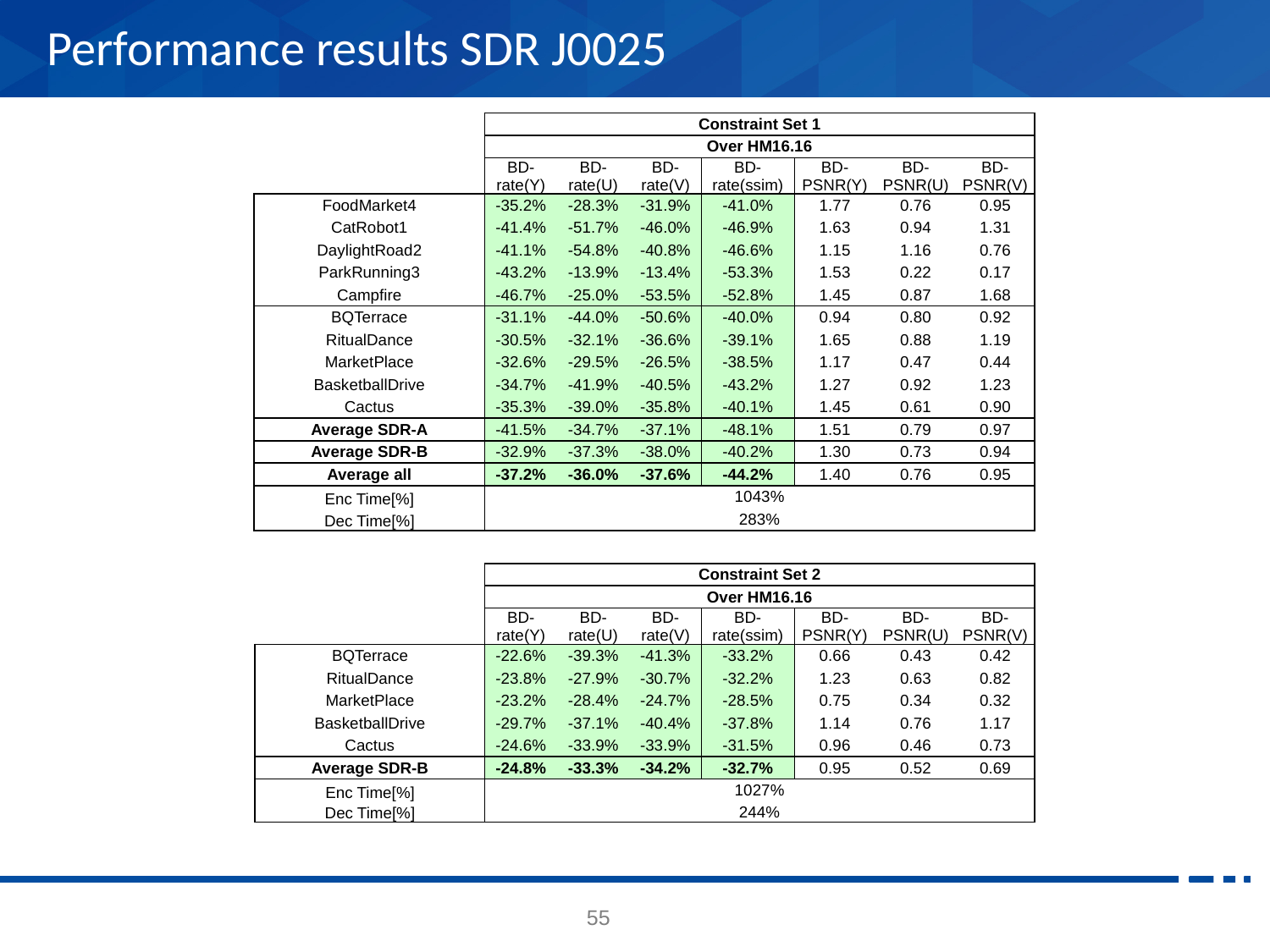

# Performance results SDR J0025
|  | Constraint Set 1 |  |  |  |  |  |  |
| --- | --- | --- | --- | --- | --- | --- | --- |
|  | Over HM16.16 |  |  |  |  |  |  |
|  | BD-rate(Y) | BD-rate(U) | BD-rate(V) | BD-rate(ssim) | BD-PSNR(Y) | BD-PSNR(U) | BD-PSNR(V) |
| FoodMarket4 | -35.2% | -28.3% | -31.9% | -41.0% | 1.77 | 0.76 | 0.95 |
| CatRobot1 | -41.4% | -51.7% | -46.0% | -46.9% | 1.63 | 0.94 | 1.31 |
| DaylightRoad2 | -41.1% | -54.8% | -40.8% | -46.6% | 1.15 | 1.16 | 0.76 |
| ParkRunning3 | -43.2% | -13.9% | -13.4% | -53.3% | 1.53 | 0.22 | 0.17 |
| Campfire | -46.7% | -25.0% | -53.5% | -52.8% | 1.45 | 0.87 | 1.68 |
| BQTerrace | -31.1% | -44.0% | -50.6% | -40.0% | 0.94 | 0.80 | 0.92 |
| RitualDance | -30.5% | -32.1% | -36.6% | -39.1% | 1.65 | 0.88 | 1.19 |
| MarketPlace | -32.6% | -29.5% | -26.5% | -38.5% | 1.17 | 0.47 | 0.44 |
| BasketballDrive | -34.7% | -41.9% | -40.5% | -43.2% | 1.27 | 0.92 | 1.23 |
| Cactus | -35.3% | -39.0% | -35.8% | -40.1% | 1.45 | 0.61 | 0.90 |
| Average SDR-A | -41.5% | -34.7% | -37.1% | -48.1% | 1.51 | 0.79 | 0.97 |
| Average SDR-B | -32.9% | -37.3% | -38.0% | -40.2% | 1.30 | 0.73 | 0.94 |
| Average all | -37.2% | -36.0% | -37.6% | -44.2% | 1.40 | 0.76 | 0.95 |
| Enc Time[%] | 1043% |  |  |  |  |  |  |
| Dec Time[%] | 283% |  |  |  |  |  |  |
|  | Constraint Set 2 |  |  |  |  |  |  |
| --- | --- | --- | --- | --- | --- | --- | --- |
|  | Over HM16.16 |  |  |  |  |  |  |
|  | BD-rate(Y) | BD-rate(U) | BD-rate(V) | BD-rate(ssim) | BD-PSNR(Y) | BD-PSNR(U) | BD-PSNR(V) |
| BQTerrace | -22.6% | -39.3% | -41.3% | -33.2% | 0.66 | 0.43 | 0.42 |
| RitualDance | -23.8% | -27.9% | -30.7% | -32.2% | 1.23 | 0.63 | 0.82 |
| MarketPlace | -23.2% | -28.4% | -24.7% | -28.5% | 0.75 | 0.34 | 0.32 |
| BasketballDrive | -29.7% | -37.1% | -40.4% | -37.8% | 1.14 | 0.76 | 1.17 |
| Cactus | -24.6% | -33.9% | -33.9% | -31.5% | 0.96 | 0.46 | 0.73 |
| Average SDR-B | -24.8% | -33.3% | -34.2% | -32.7% | 0.95 | 0.52 | 0.69 |
| Enc Time[%] | 1027% |  |  |  |  |  |  |
| Dec Time[%] | 244% |  |  |  |  |  |  |